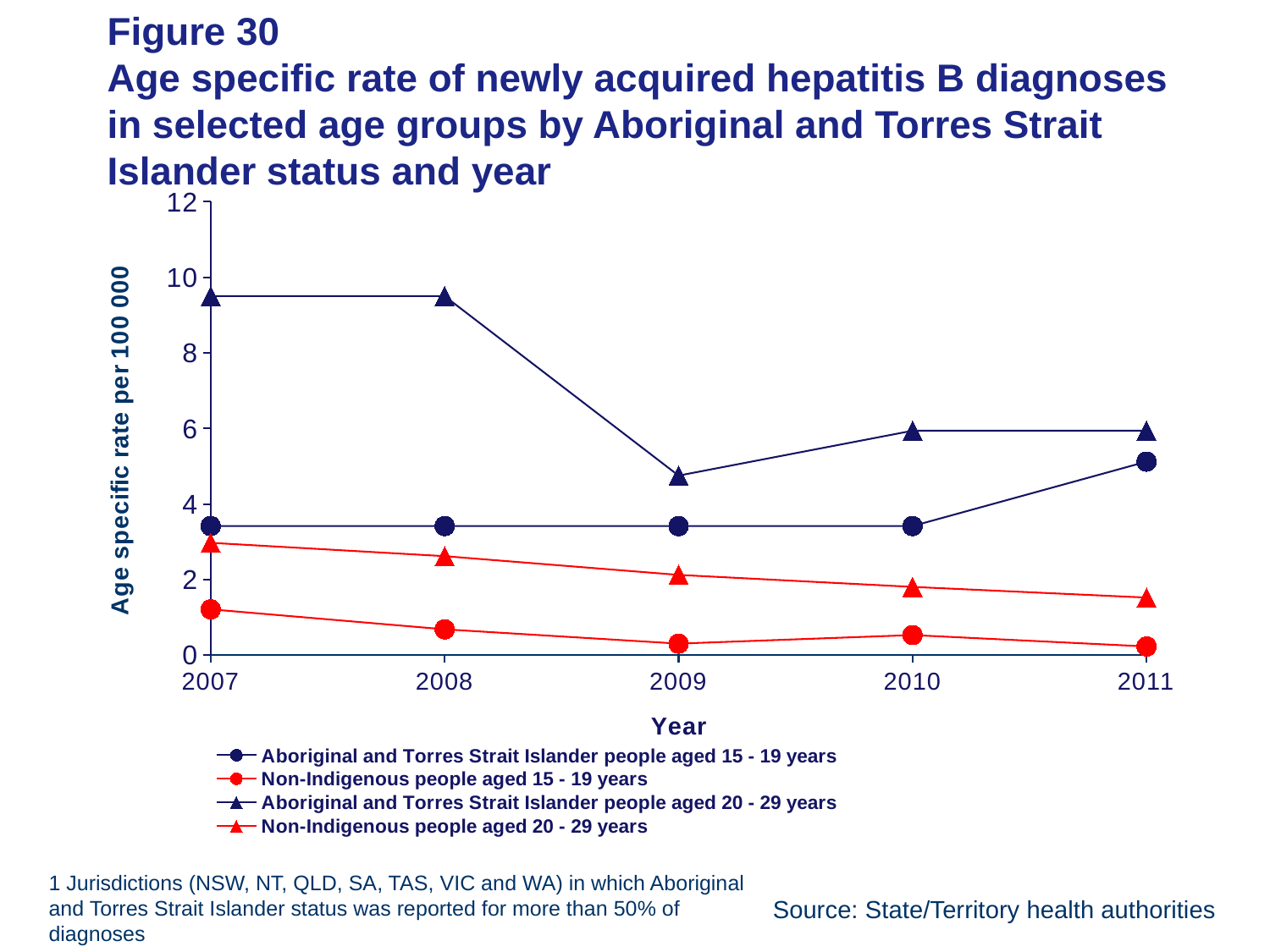

# Figure 30 Age specific rate of newly acquired hepatitis B diagnoses in selected age groups by Aboriginal and Torres Strait Islander status and year

### Chart

| Category | Aboriginal and Torres Strait Islander people aged 15 - 19 years | Non-Indigenous people aged 15 - 19 years | Aboriginal and Torres Strait Islander people aged 20 - 29 years | Non-Indigenous people aged 20 - 29 years |
|---|---|---|---|---|
| 2007 | 3.4137848632779235 | 1.209326933978308 | 9.50197759908781 | 2.97057959190602 |
| 2008 | 3.4137848632779235 | 0.680246400362798 | 9.50197759908781 | 2.6169391642981568 |
| 2009 | 3.4137848632779235 | 0.3023317334945773 | 4.750988799543905 | 2.121842565647157 |
| 2010 | 3.4137848632779235 | 0.5290805336155114 | 5.938735999429881 | 1.8035661808000818 |
| 2011 | 5.120677294916876 | 0.2267488001209335 | 5.938735999429881 | 1.520653838713799 |
1 Jurisdictions (NSW, NT, QLD, SA, TAS, VIC and WA) in which Aboriginal and Torres Strait Islander status was reported for more than 50% of diagnoses
Source: State/Territory health authorities